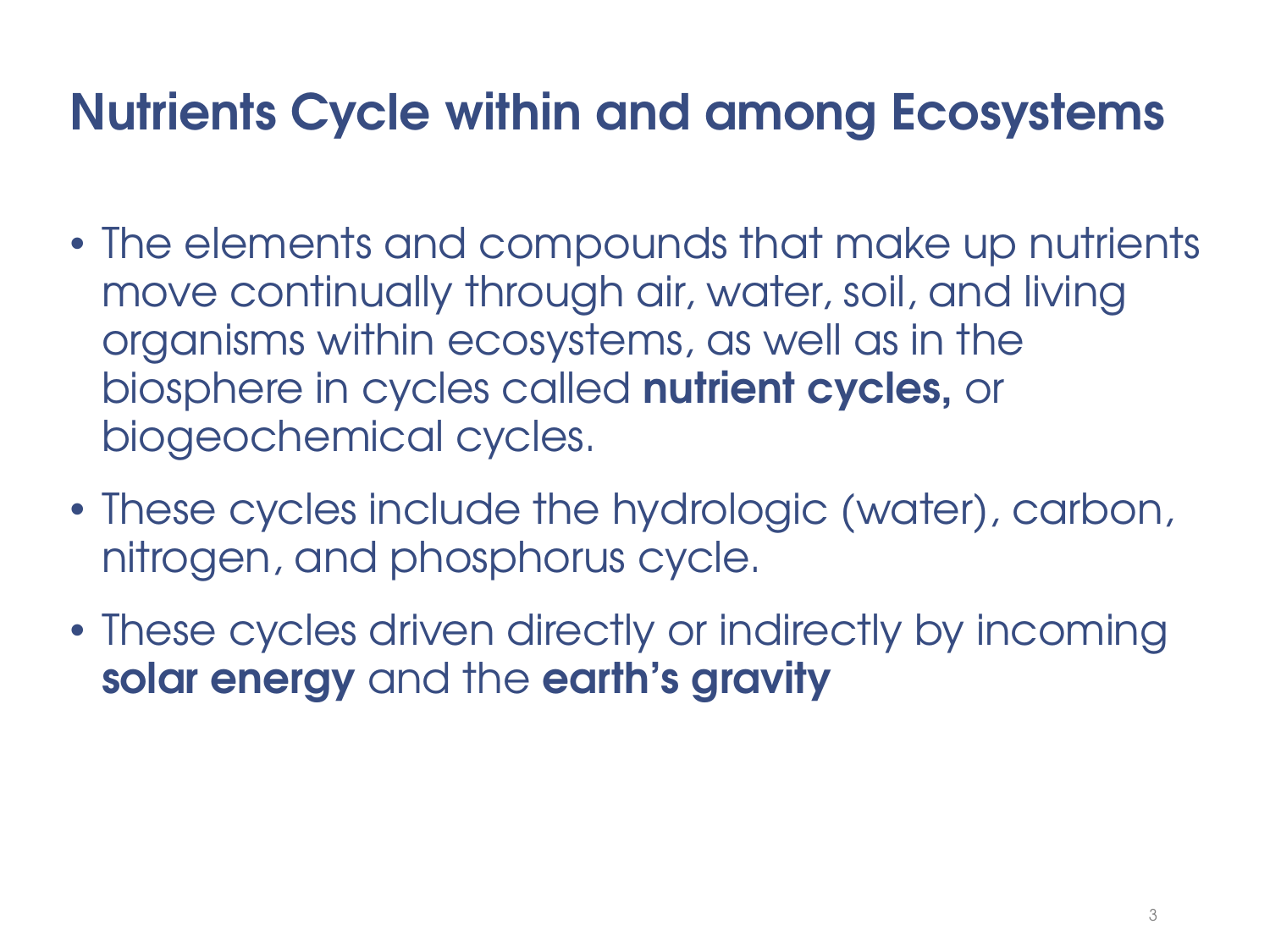

# Nutrients Cycle within and among Ecosystems
The elements and compounds that make up nutrients move continually through air, water, soil, and living organisms within ecosystems, as well as in the biosphere in cycles called nutrient cycles, or biogeochemical cycles.
These cycles include the hydrologic (water), carbon, nitrogen, and phosphorus cycle.
These cycles driven directly or indirectly by incoming solar energy and the earth’s gravity
3